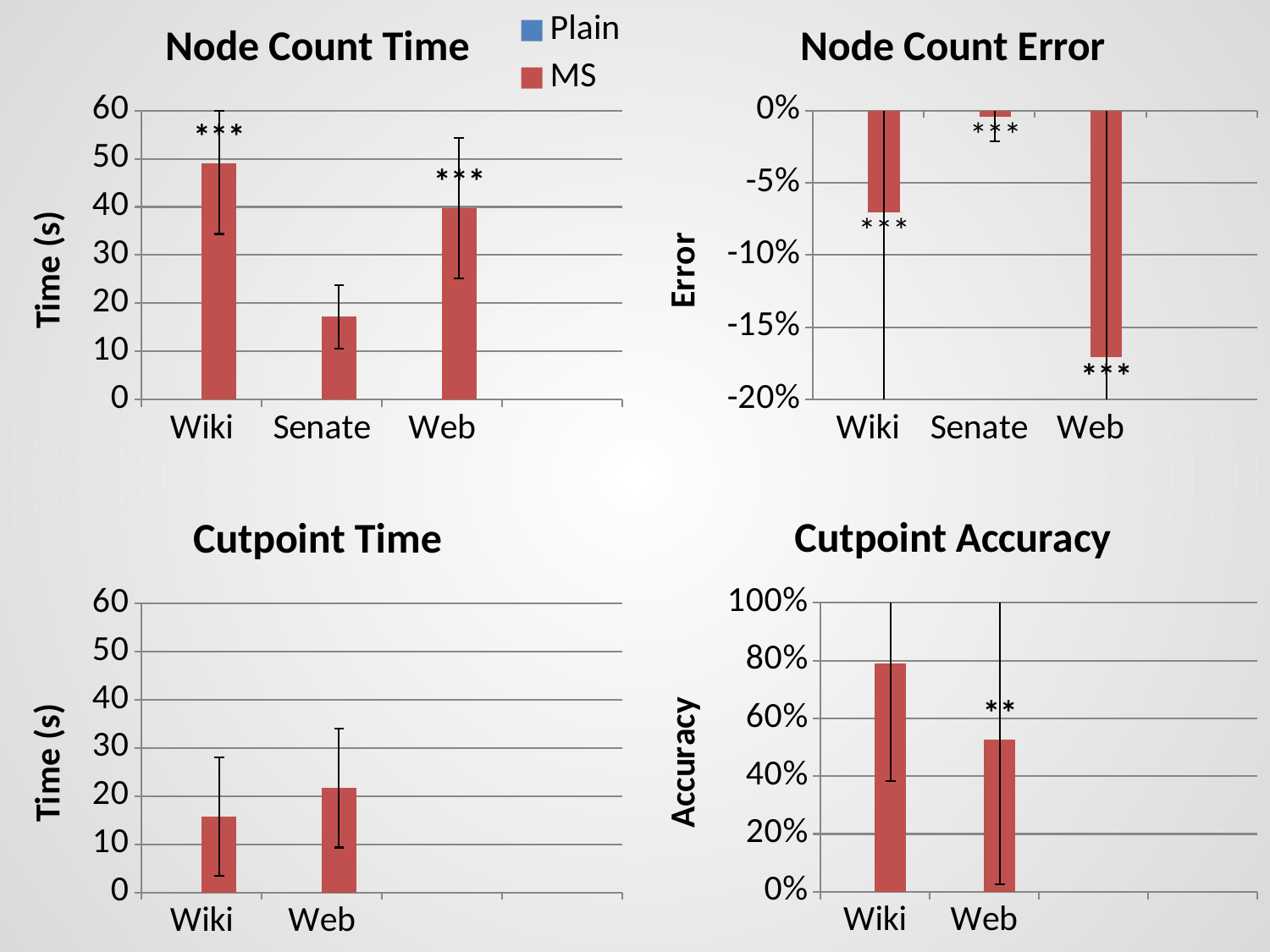

### Chart: Node Count Time

| Category |  |  |
|---|---|---|
| Wiki | 28.112352941176468 | 48.962631578947374 |
| Senate | 22.172352941176467 | 17.18684210526316 |
| Web | 16.946470588235293 | 39.72888888888889 |

### Chart: Node Count Error

| Category |  |  |
|---|---|---|
| Wiki | -0.5304437647058823 | -0.07027803157894735 |
| Senate | -0.1482593117647059 | -0.004296457894736842 |
| Web | -0.7406592705882354 | -0.17087751666666662 |

### Chart: Cutpoint Accuracy

| Category |  |  |
|---|---|---|
| Wiki | 1.0 | 0.7894736842105263 |
| Web | 0.17647058823529413 | 0.5263157894736842 |

### Chart: Cutpoint Time

| Category |  |  |
|---|---|---|
| Wiki | 12.76529411764706 | 15.708947368421054 |
| Web | 15.39941176470588 | 21.632631578947368 |